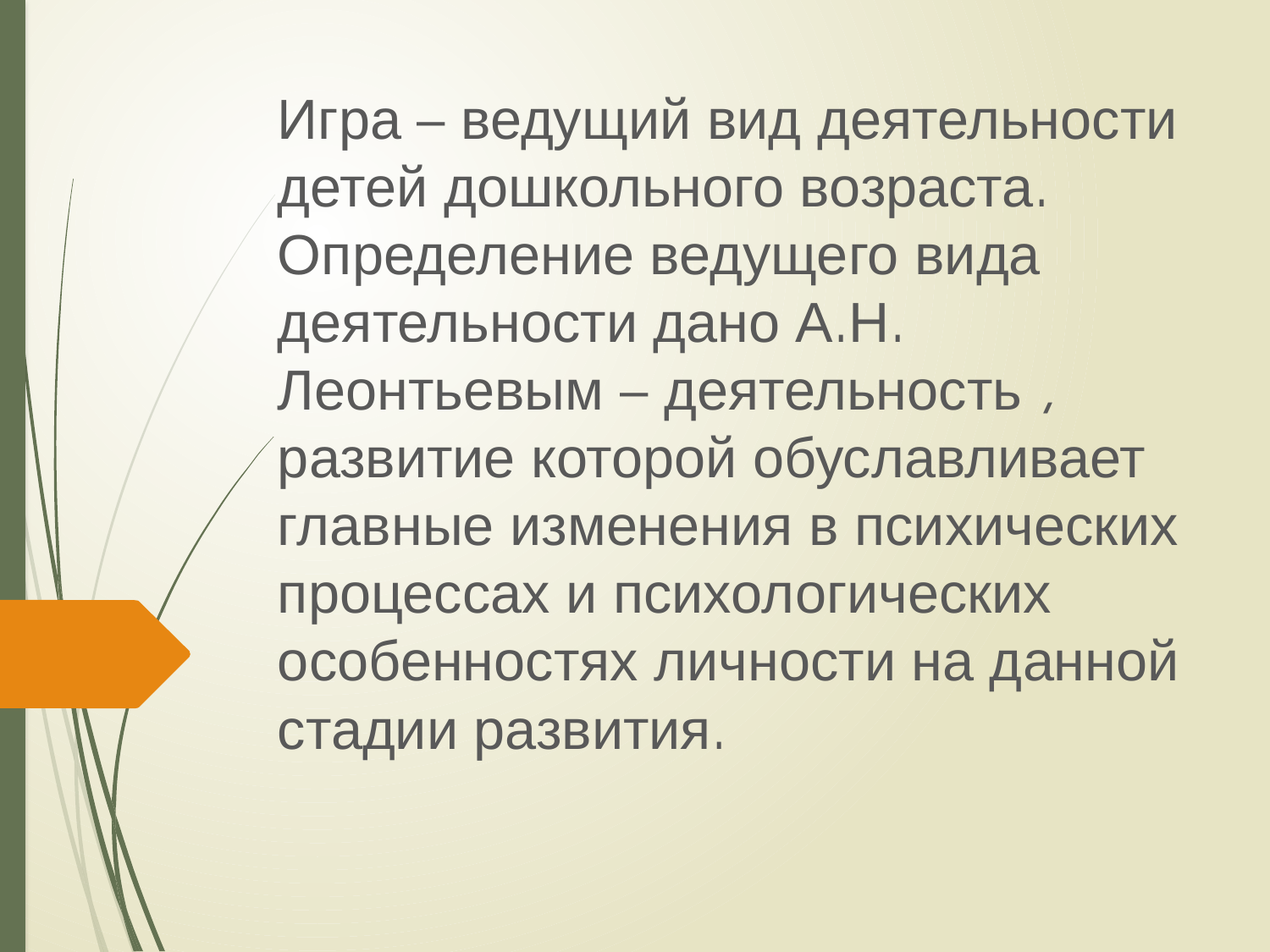

#
Игра – ведущий вид деятельности детей дошкольного возраста. Определение ведущего вида деятельности дано А.Н. Леонтьевым – деятельность , развитие которой обуславливает главные изменения в психических процессах и психологических особенностях личности на данной стадии развития.